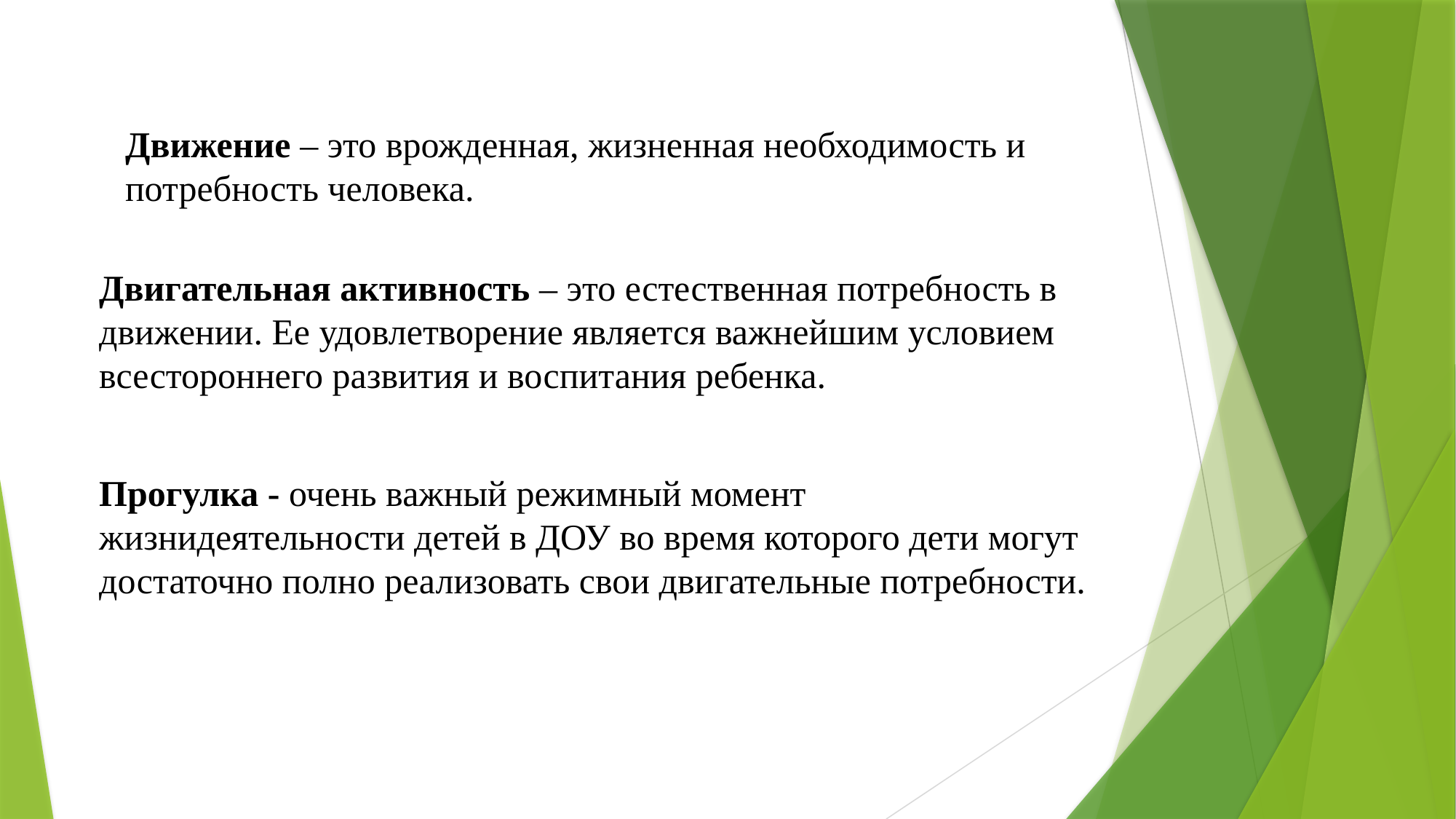

# Движение – это врожденная, жизненная необходимость и потребность человека.
Двигательная активность – это естественная потребность в движении. Ее удовлетворение является важнейшим условием всестороннего развития и воспитания ребенка.

Прогулка - очень важный режимный момент жизнидеятельности детей в ДОУ во время которого дети могут достаточно полно реализовать свои двигательные потребности.